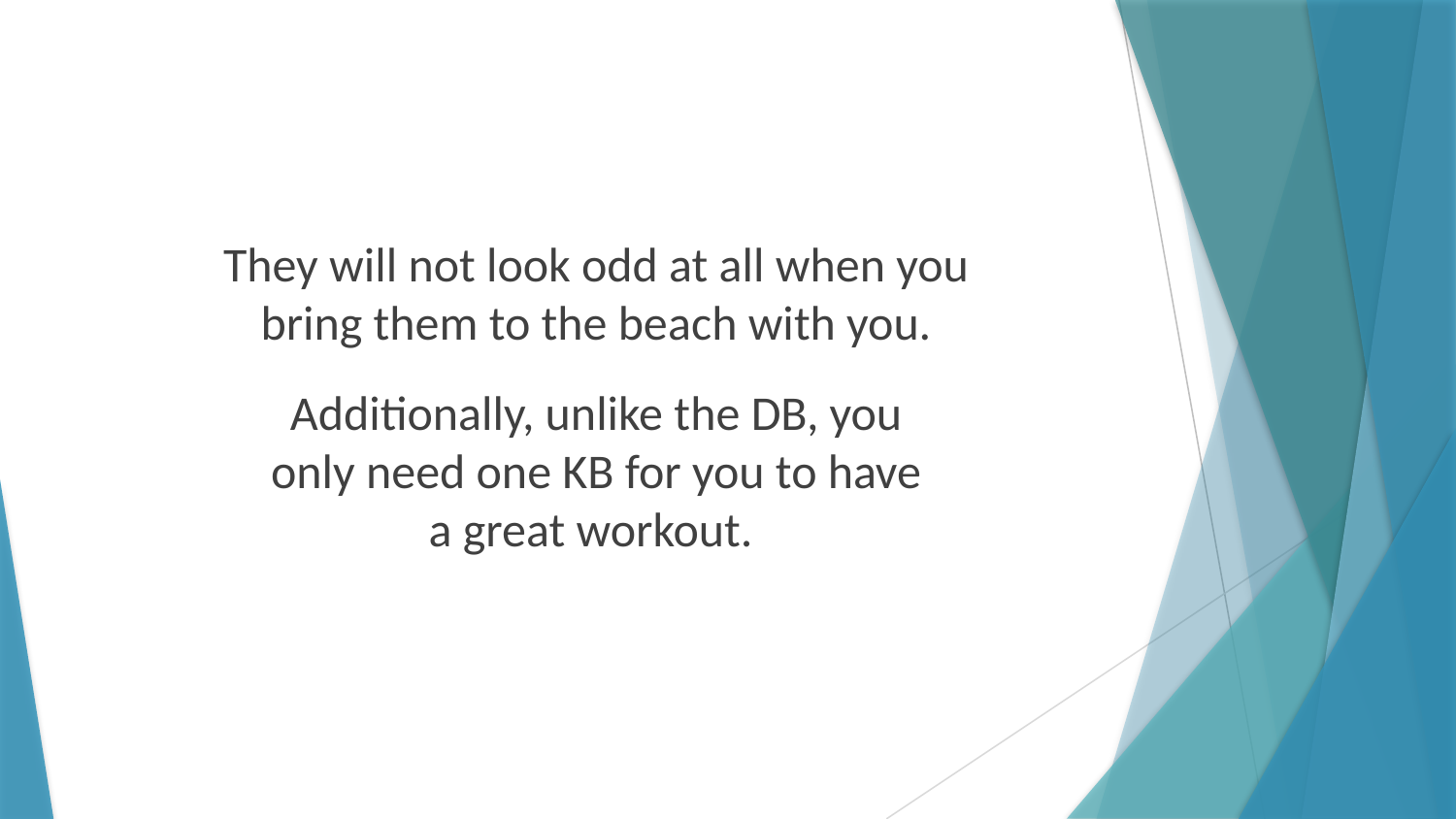

They will not look odd at all when you bring them to the beach with you.
Additionally, unlike the DB, you only need one KB for you to have a great workout.